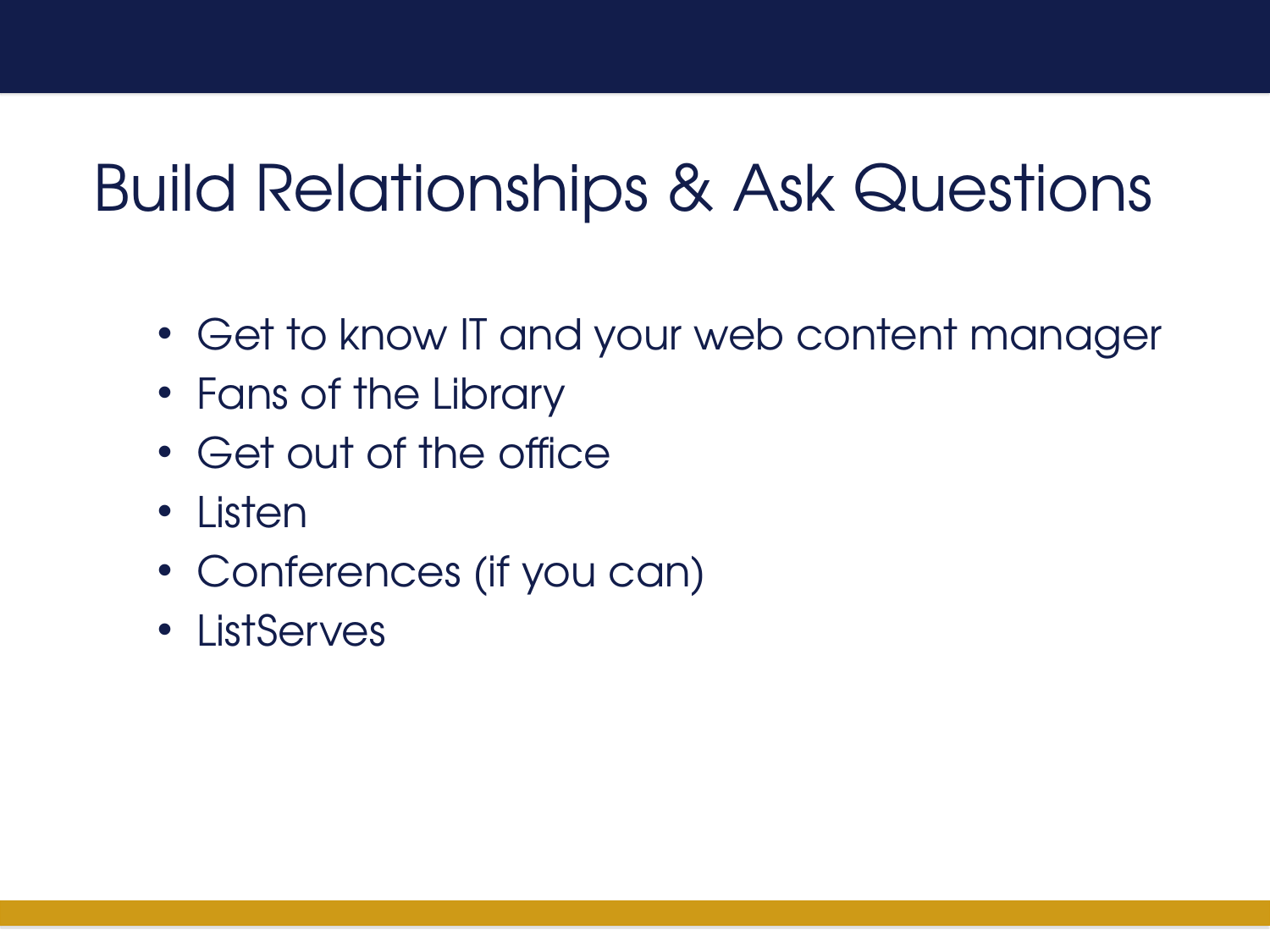

Build Relationships & Ask Questions

Get to know IT and your web content manager
Fans of the Library
Get out of the office
Listen
Conferences (if you can)
ListServes